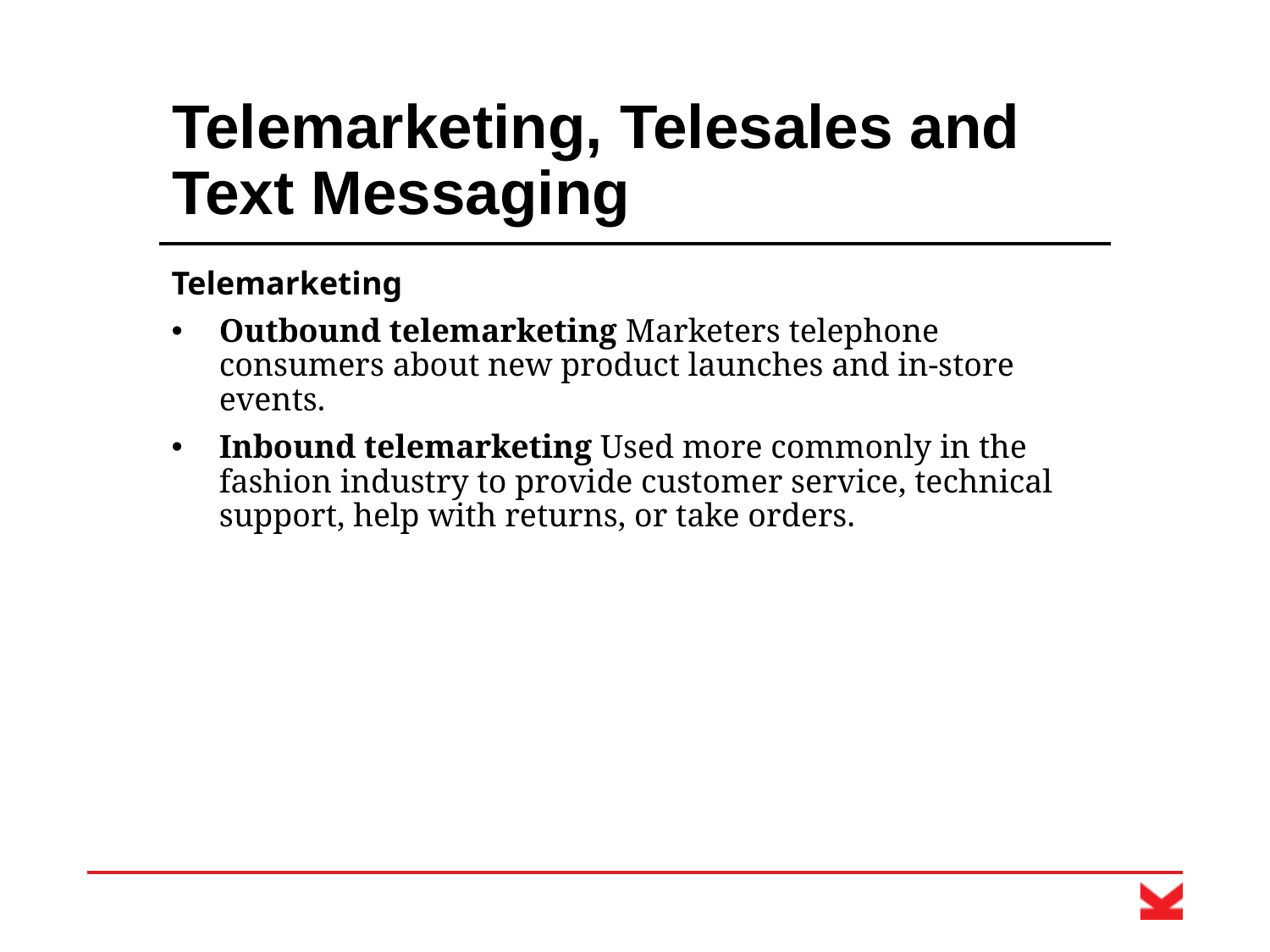

# Telemarketing, Telesales and Text Messaging
Telemarketing
Outbound telemarketing Marketers telephone consumers about new product launches and in-store events.
Inbound telemarketing Used more commonly in the fashion industry to provide customer service, technical support, help with returns, or take orders.